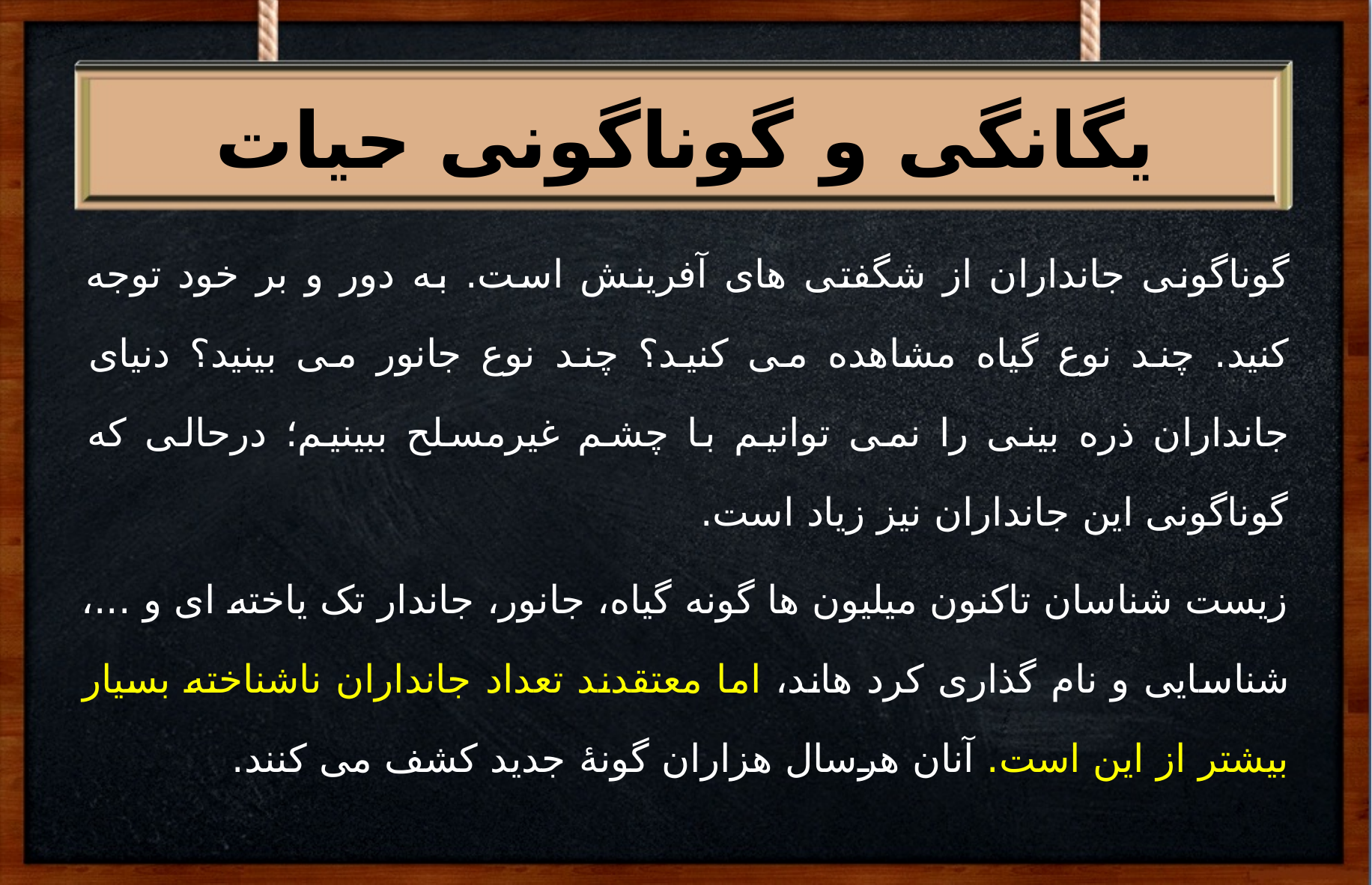

#
یگانگی و گوناگونی حیات
گوناگونی جانداران از شگفتی های آفرینش است. به دور و بر خود توجه کنید. چند نوع گیاه مشاهده می کنید؟ چند نوع جانور می بینید؟ دنیای جانداران ذره بینی را نمی توانیم با چشم غیرمسلح ببینیم؛ درحالی که گوناگونی این جانداران نیز زیاد است.
زیست شناسان تاکنون میلیون ها گونه گیاه، جانور، جاندار تک یاخته ای و ...، شناسایی و نام گذاری کرد هاند، اما معتقدند تعداد جانداران ناشناخته بسیار بیشتر از این است. آنان هرسال هزاران گونۀ جدید کشف می کنند.